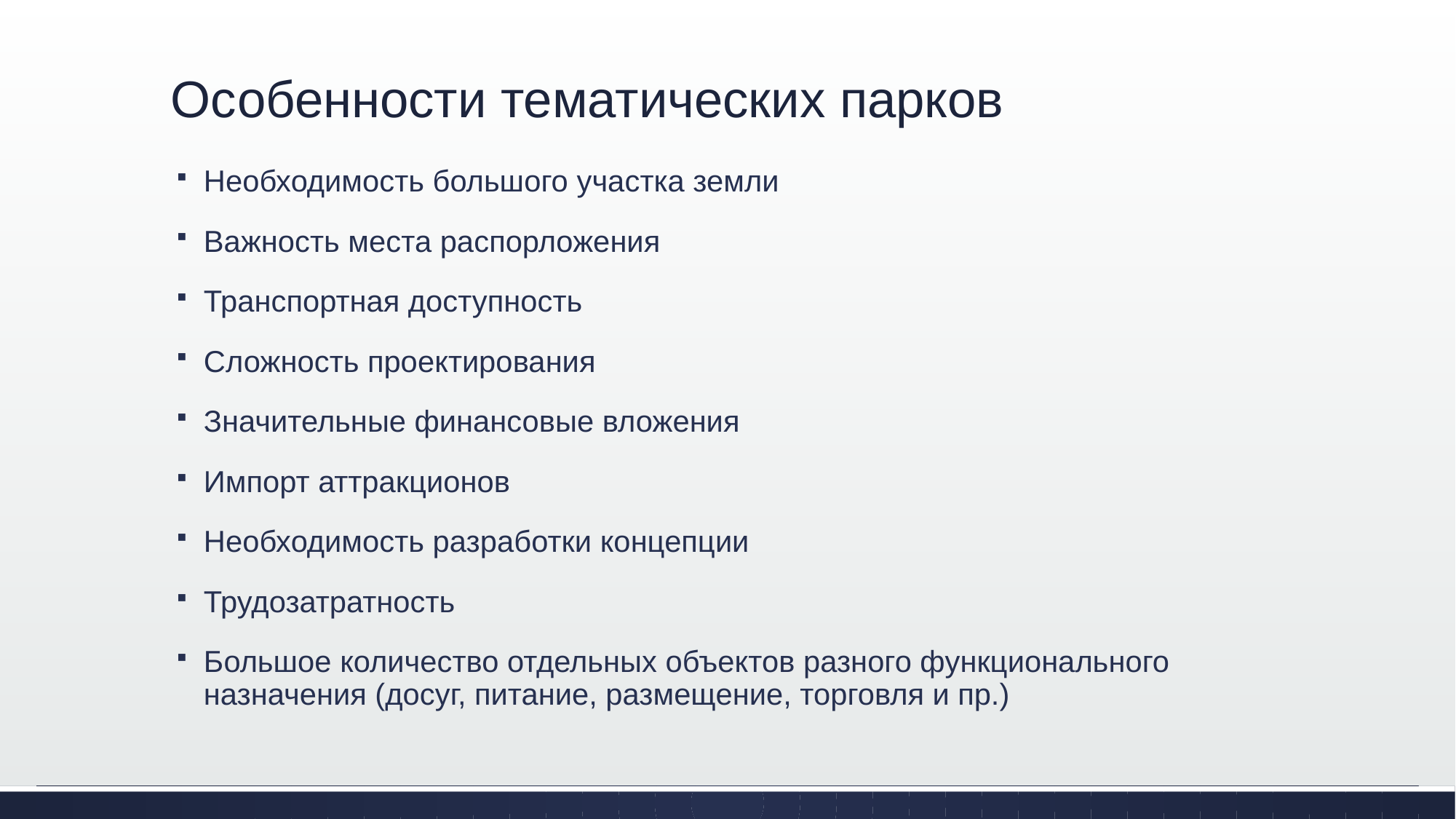

# Особенности тематических парков
Необходимость большого участка земли
Важность места распорложения
Транспортная доступность
Сложность проектирования
Значительные финансовые вложения
Импорт аттракционов
Необходимость разработки концепции
Трудозатратность
Большое количество отдельных объектов разного функционального назначения (досуг, питание, размещение, торговля и пр.)